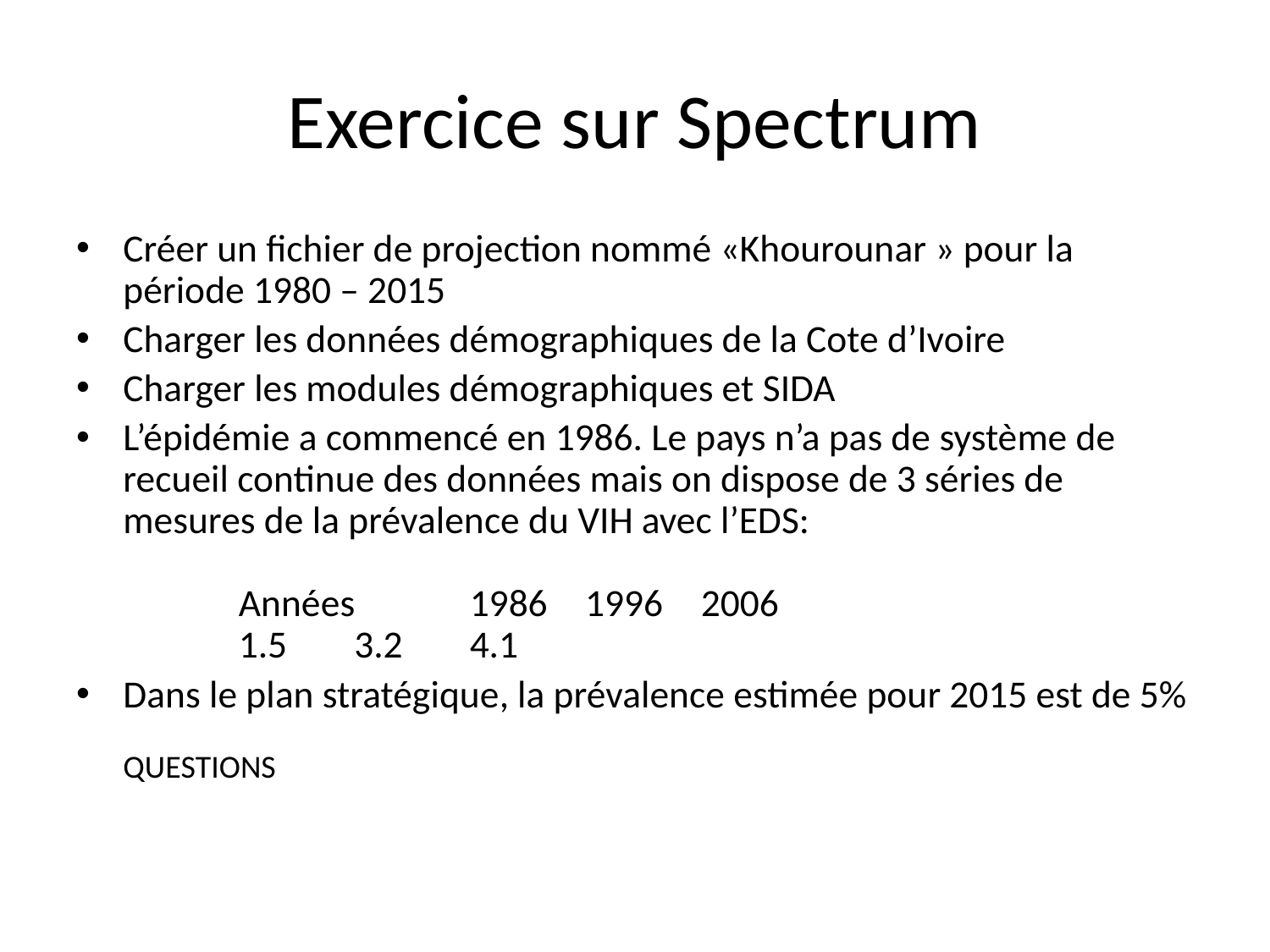

# Exercice sur Spectrum
Créer un fichier de projection nommé «Khourounar » pour la période 1980 – 2015
Charger les données démographiques de la Cote d’Ivoire
Charger les modules démographiques et SIDA
L’épidémie a commencé en 1986. Le pays n’a pas de système de recueil continue des données mais on dispose de 3 séries de mesures de la prévalence du VIH avec l’EDS:
	Années	1986		1996		2006
		1.5		3.2		4.1
Dans le plan stratégique, la prévalence estimée pour 2015 est de 5%
QUESTIONS